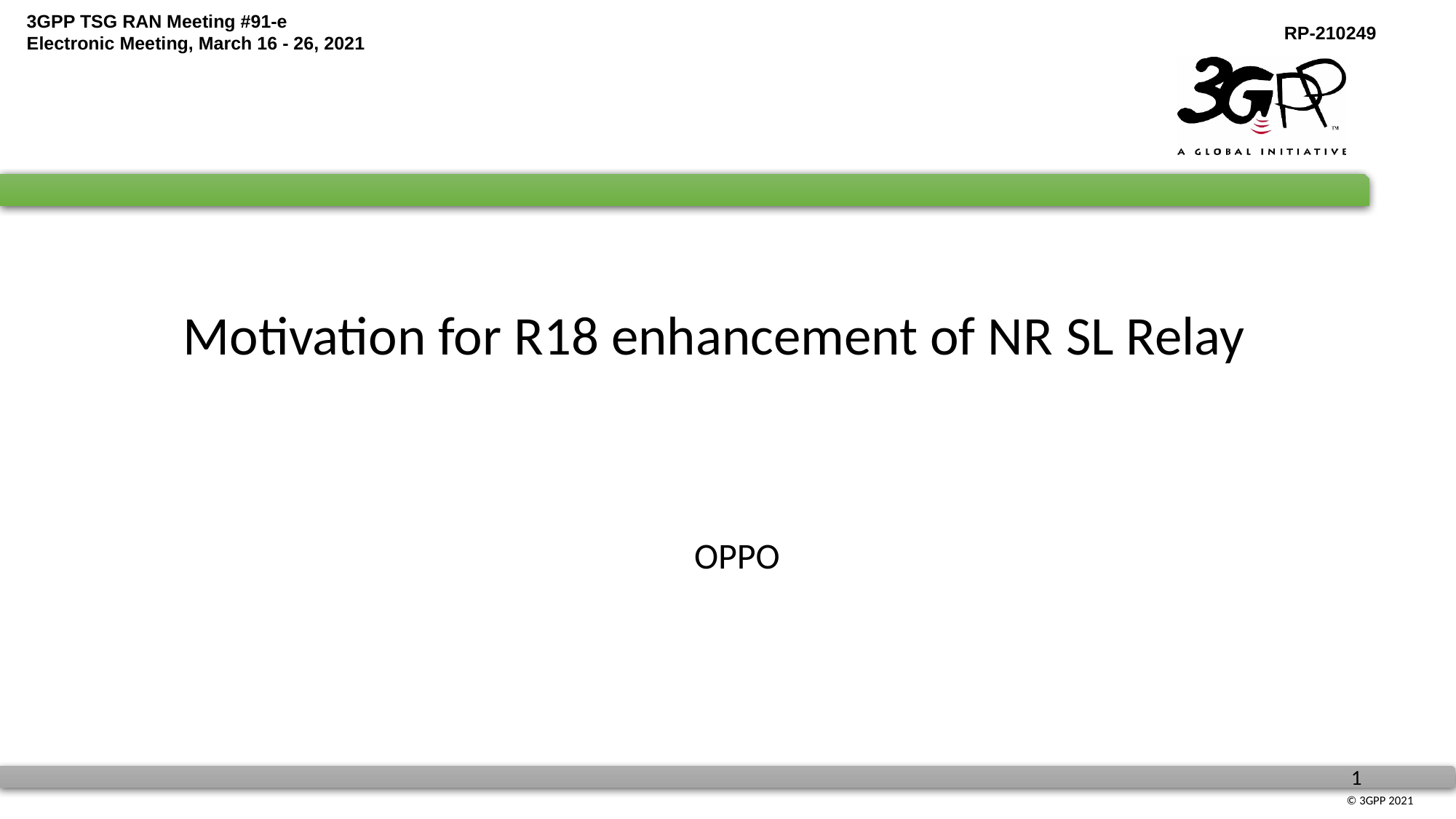

# Motivation for R18 enhancement of NR SL Relay
OPPO